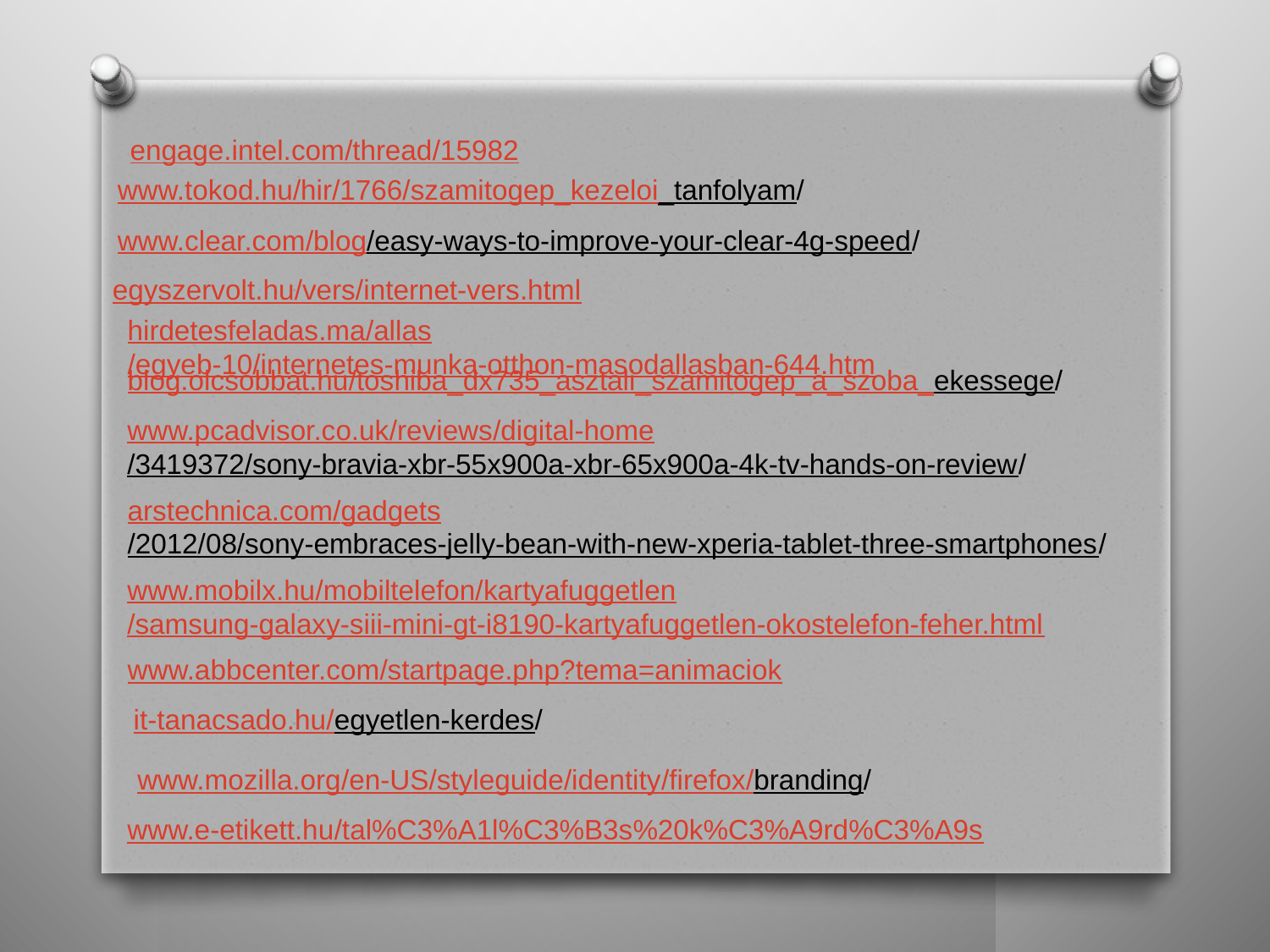

engage.intel.com/thread/15982
www.tokod.hu/hir/1766/szamitogep_kezeloi_tanfolyam/
www.clear.com/blog/easy-ways-to-improve-your-clear-4g-speed/
egyszervolt.hu/vers/internet-vers.html
hirdetesfeladas.ma/allas/egyeb-10/internetes-munka-otthon-masodallasban-644.htm
blog.olcsobbat.hu/toshiba_dx735_asztali_szamitogep_a_szoba_ekessege/
www.pcadvisor.co.uk/reviews/digital-home/3419372/sony-bravia-xbr-55x900a-xbr-65x900a-4k-tv-hands-on-review/
arstechnica.com/gadgets/2012/08/sony-embraces-jelly-bean-with-new-xperia-tablet-three-smartphones/
www.mobilx.hu/mobiltelefon/kartyafuggetlen/samsung-galaxy-siii-mini-gt-i8190-kartyafuggetlen-okostelefon-feher.html
www.abbcenter.com/startpage.php?tema=animaciok
it-tanacsado.hu/egyetlen-kerdes/
www.mozilla.org/en-US/styleguide/identity/firefox/branding/
www.e-etikett.hu/tal%C3%A1l%C3%B3s%20k%C3%A9rd%C3%A9s